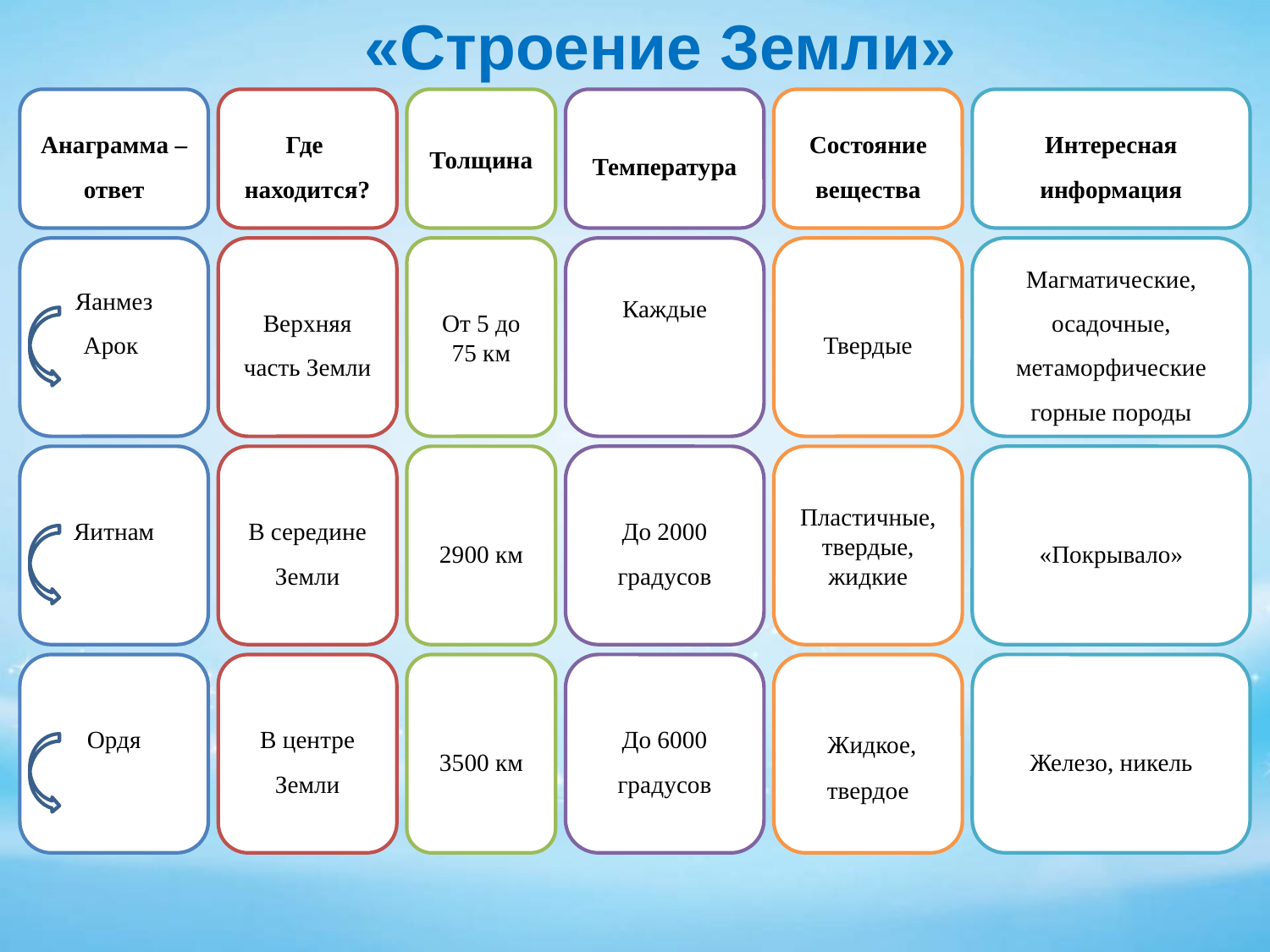

«Строение Земли»

Анаграмма – ответ
Где  находится?
Толщина
Температура
Состояние вещества
Интересная информация
Яанмез
Арок

Верхняя часть Земли
От 5 до 75 км
Каждые

Твердые
Магматические, осадочные, метаморфические
горные породы

Яитнам

В середине Земли
2900 км
До 2000 градусов
Пластичные, твердые, жидкие
«Покрывало»

Ордя

В центре Земли
3500 км
До 6000 градусов
 Жидкое, твердое
Железо, никель

«густая мазь»
- Земная кора
- Мантия
- Ядро
3500 км
100 м  повышается на 3 градуса
магма
2900 км